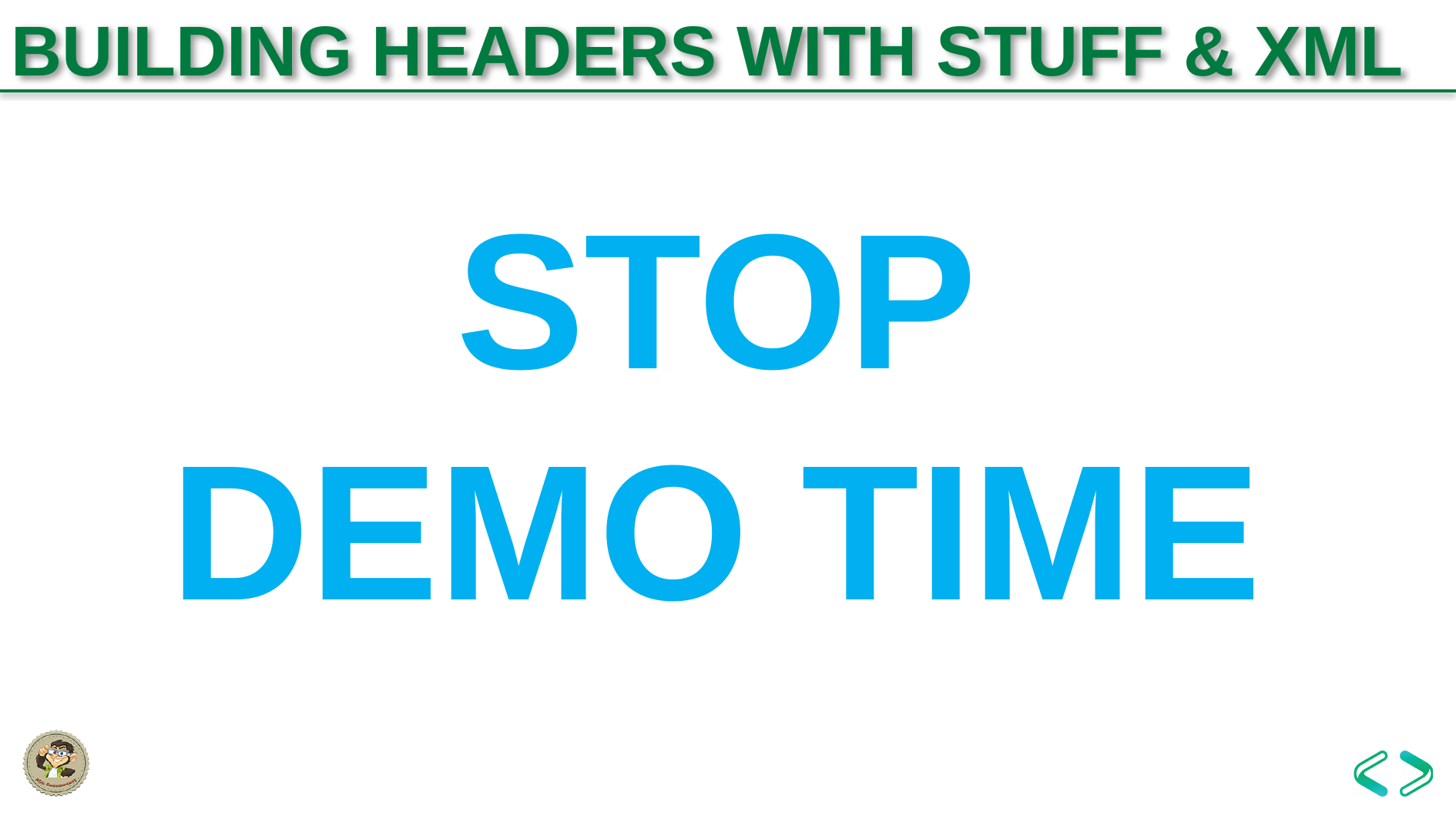

BUILDING HEADERS WITH STUFF & XML
STOP
DEMO TIME